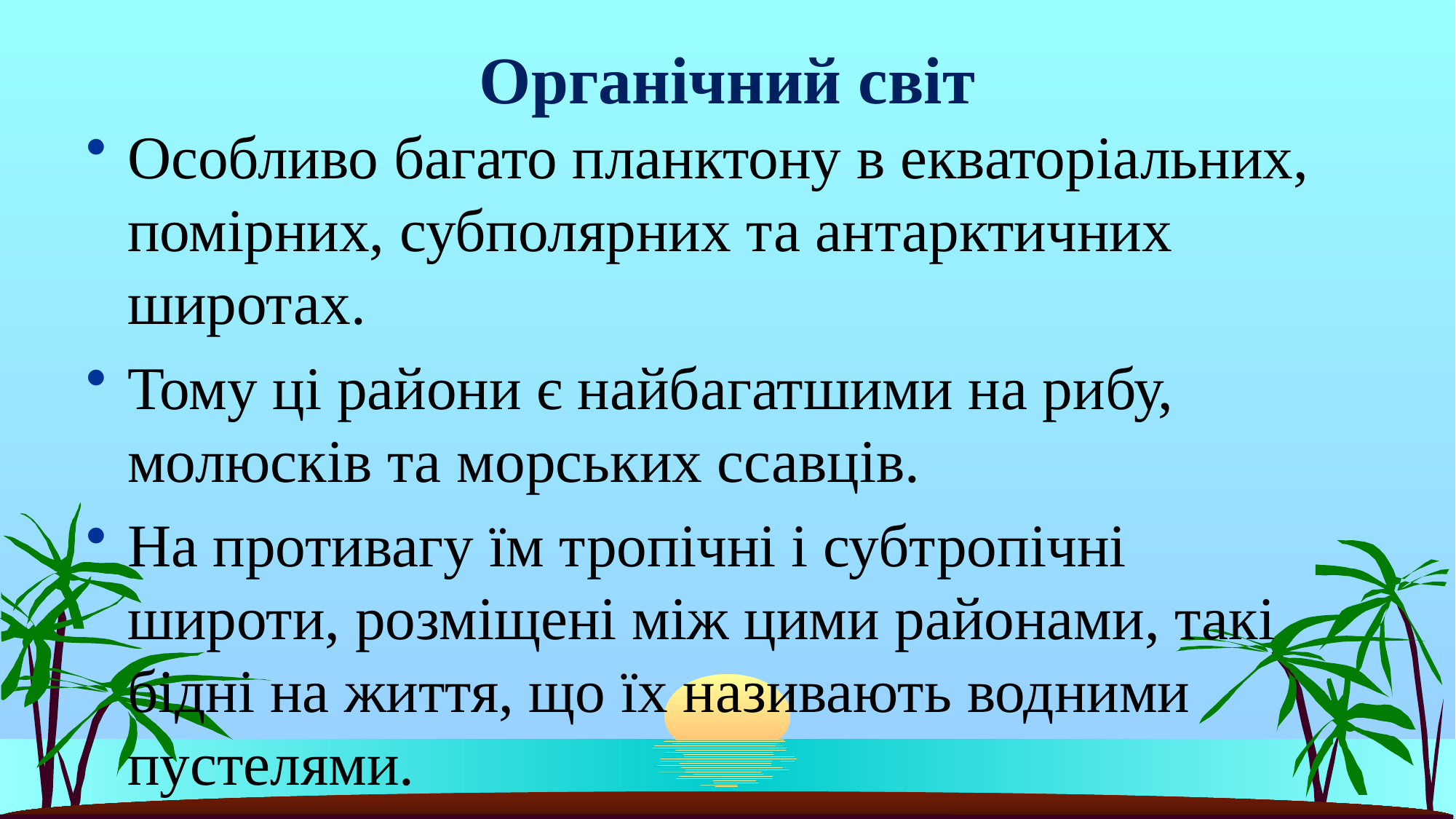

# Органічний світ
Особливо багато планктону в екваторіальних, помірних, субполярних та антарктичних широтах.
Тому ці райони є найбагатшими на рибу, молюсків та морських ссавців.
На противагу їм тропічні і субтропічні широти, розміщені між цими районами, такі бідні на життя, що їх називають водними пустелями.